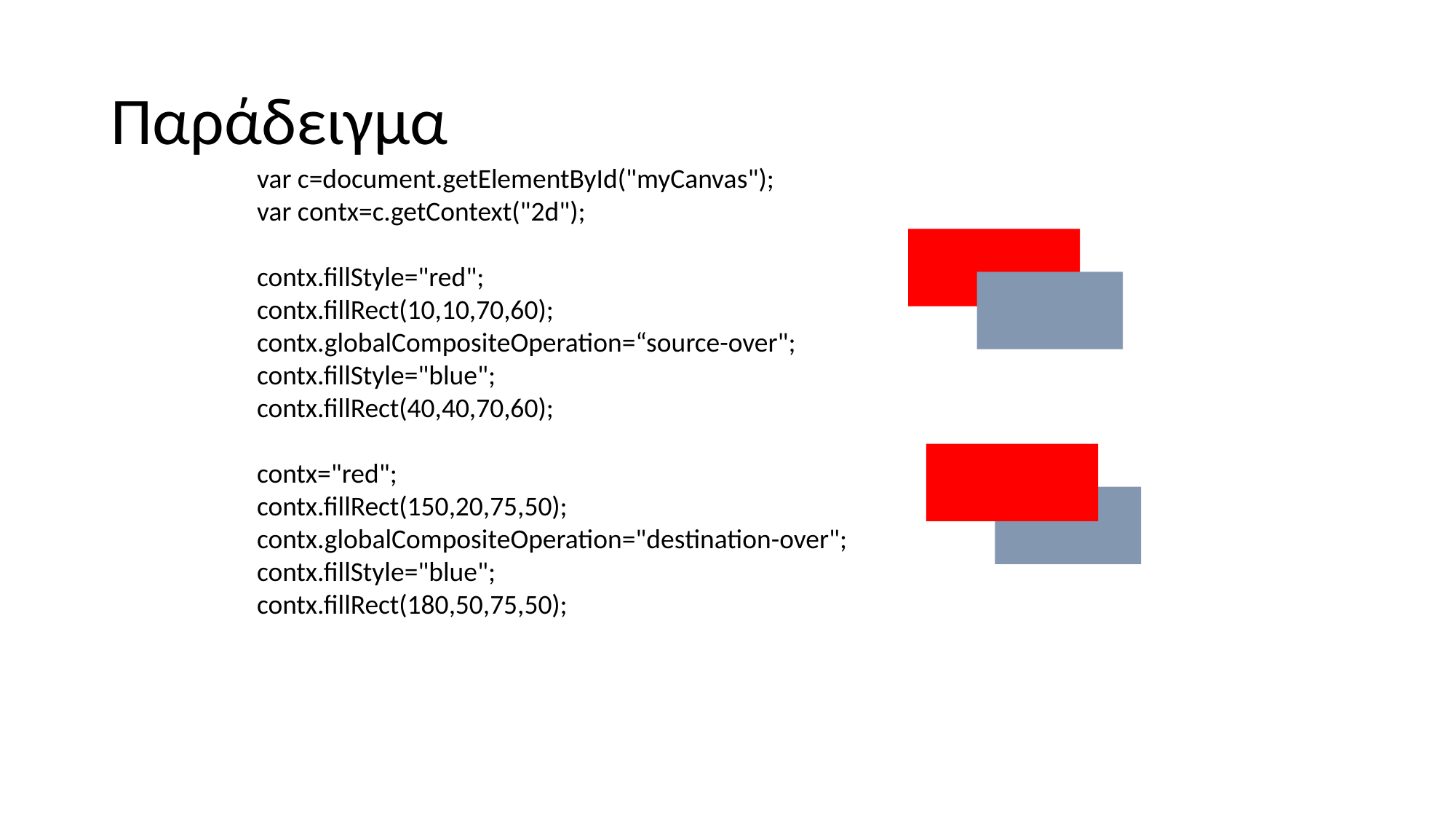

# Παράδειγμα
var c=document.getElementById("myCanvas");
var contx=c.getContext("2d");
contx.fillStyle="red";
contx.fillRect(10,10,70,60);
contx.globalCompositeOperation=“source-over";
contx.fillStyle="blue"; 
contx.fillRect(40,40,70,60); 
contx="red";
contx.fillRect(150,20,75,50);
contx.globalCompositeOperation="destination-over";
contx.fillStyle="blue"; 
contx.fillRect(180,50,75,50);